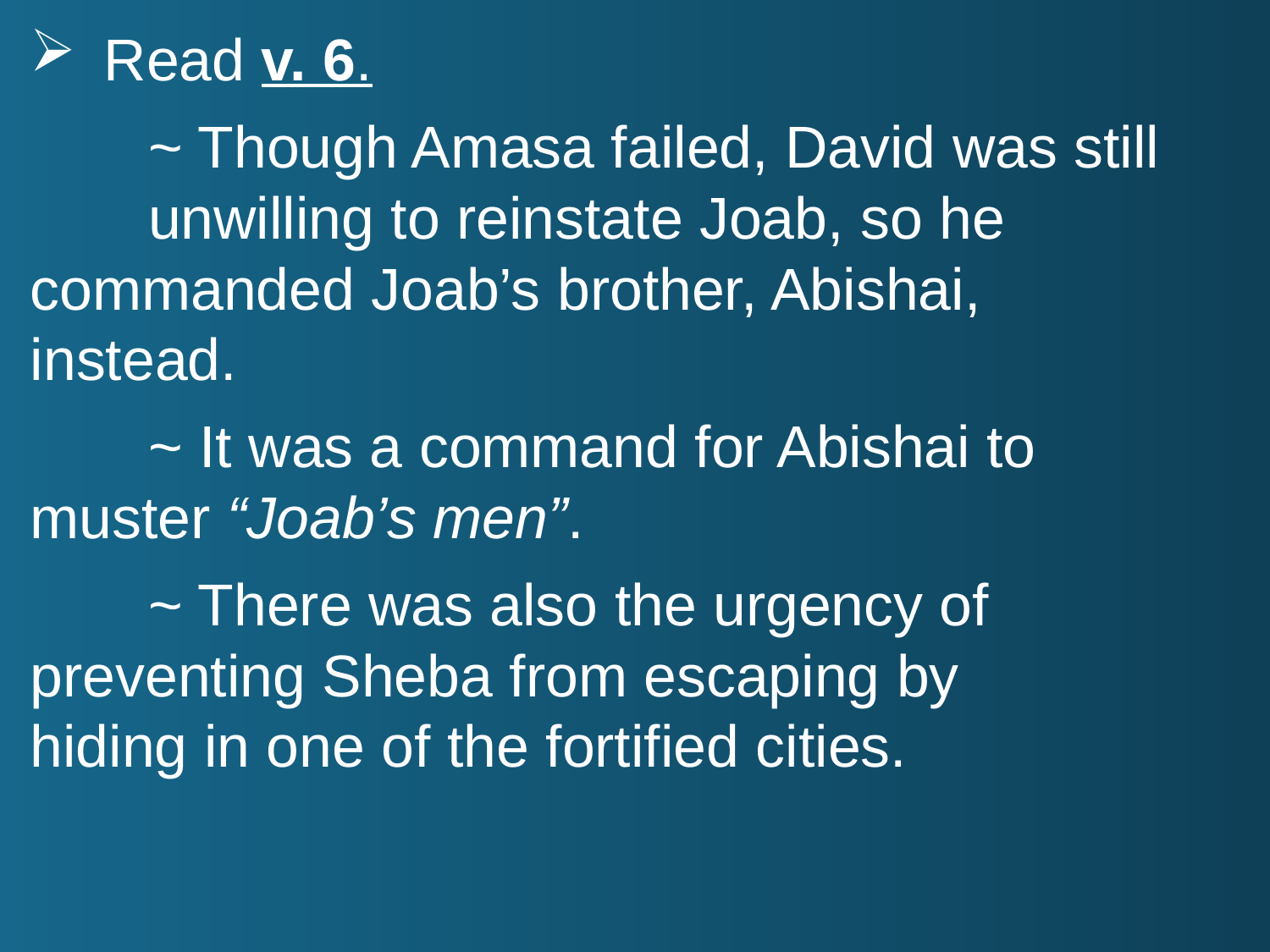

Read v. 6.
		~ Though Amasa failed, David was still 					unwilling to reinstate Joab, so he 						commanded Joab’s brother, Abishai, 					instead.
		~ It was a command for Abishai to 						muster “Joab’s men”.
		~ There was also the urgency of 							preventing Sheba from escaping by 					hiding in one of the fortified cities.